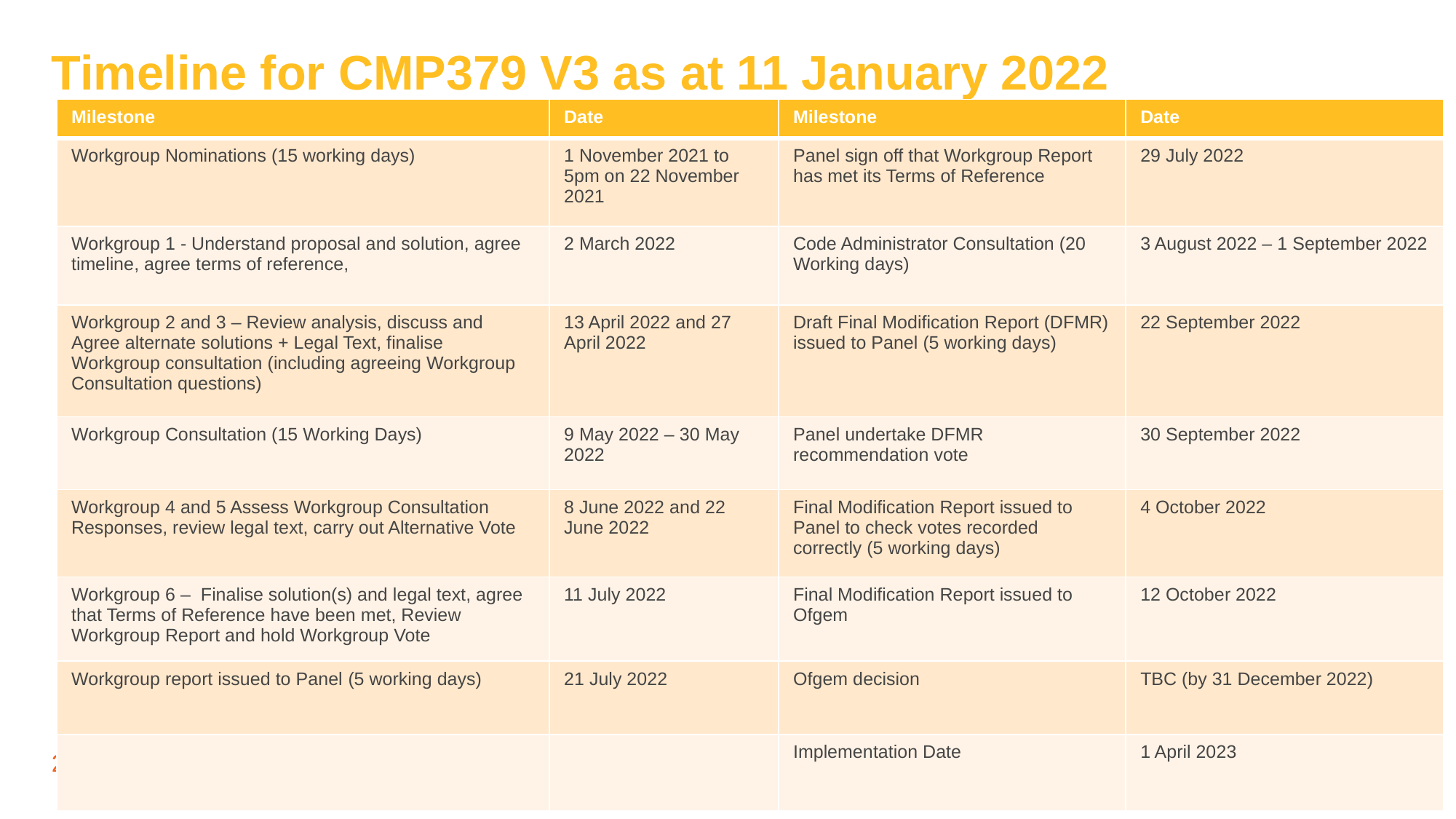

# Timeline for CMP379 V3 as at 11 January 2022
| Milestone | Date | Milestone | Date |
| --- | --- | --- | --- |
| Workgroup Nominations (15 working days) | 1 November 2021 to 5pm on 22 November 2021 | Panel sign off that Workgroup Report has met its Terms of Reference | 29 July 2022 |
| Workgroup 1 - Understand proposal and solution, agree timeline, agree terms of reference, | 2 March 2022 | Code Administrator Consultation (20 Working days) | 3 August 2022 – 1 September 2022 |
| Workgroup 2 and 3 – Review analysis, discuss and Agree alternate solutions + Legal Text, finalise Workgroup consultation (including agreeing Workgroup Consultation questions) | 13 April 2022 and 27 April 2022 | Draft Final Modification Report (DFMR) issued to Panel (5 working days) | 22 September 2022 |
| Workgroup Consultation (15 Working Days) | 9 May 2022 – 30 May 2022 | Panel undertake DFMR recommendation vote | 30 September 2022 |
| Workgroup 4 and 5 Assess Workgroup Consultation Responses, review legal text, carry out Alternative Vote | 8 June 2022 and 22 June 2022 | Final Modification Report issued to Panel to check votes recorded correctly (5 working days) | 4 October 2022 |
| Workgroup 6 – Finalise solution(s) and legal text, agree that Terms of Reference have been met, Review Workgroup Report and hold Workgroup Vote | 11 July 2022 | Final Modification Report issued to Ofgem | 12 October 2022 |
| Workgroup report issued to Panel (5 working days) | 21 July 2022 | Ofgem decision | TBC (by 31 December 2022) |
|  |  | Implementation Date | 1 April 2023 |